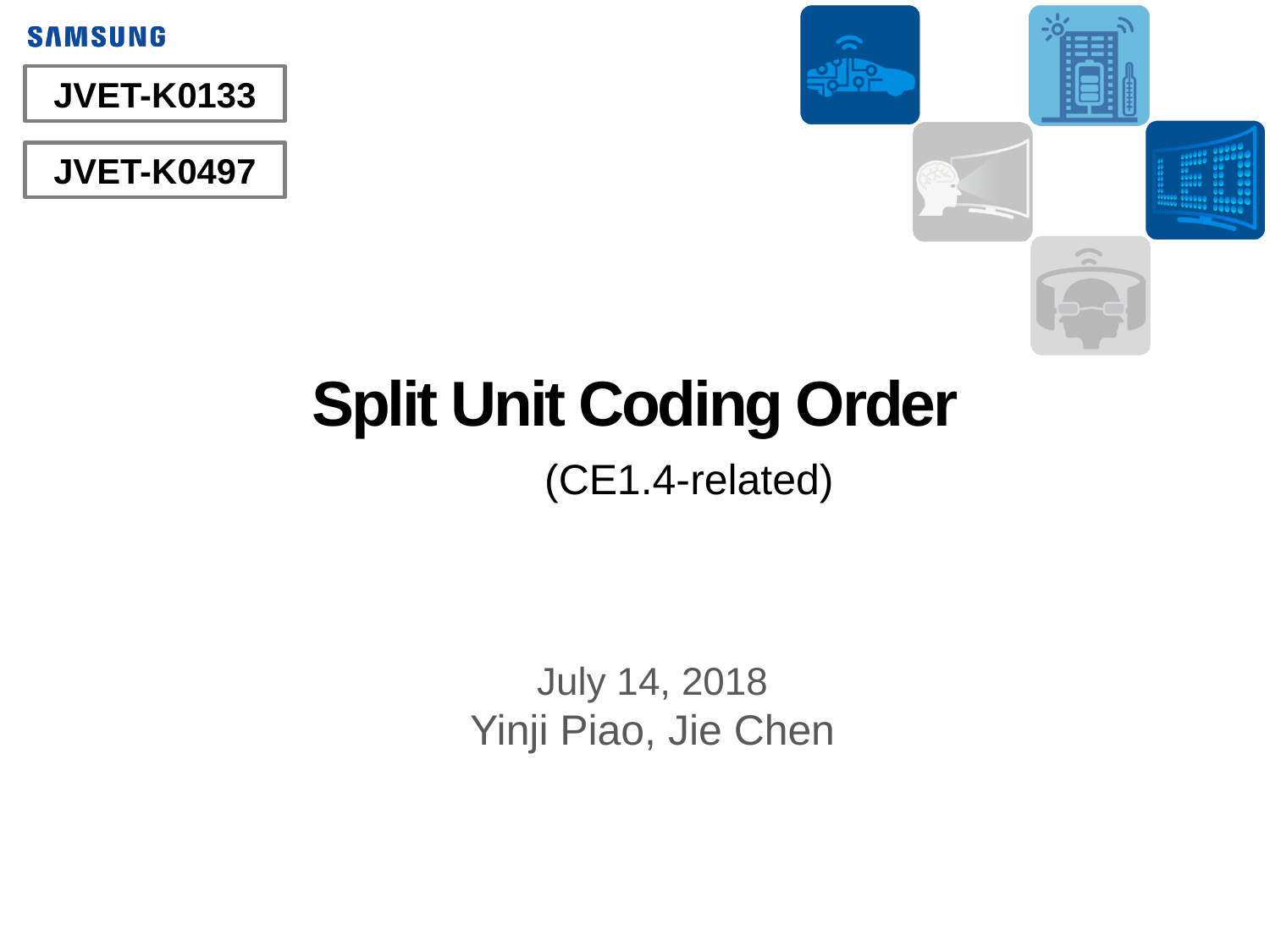

JVET-K0133
JVET-K0497
# Split Unit Coding Order
(CE1.4-related)
July 14, 2018
Yinji Piao, Jie Chen